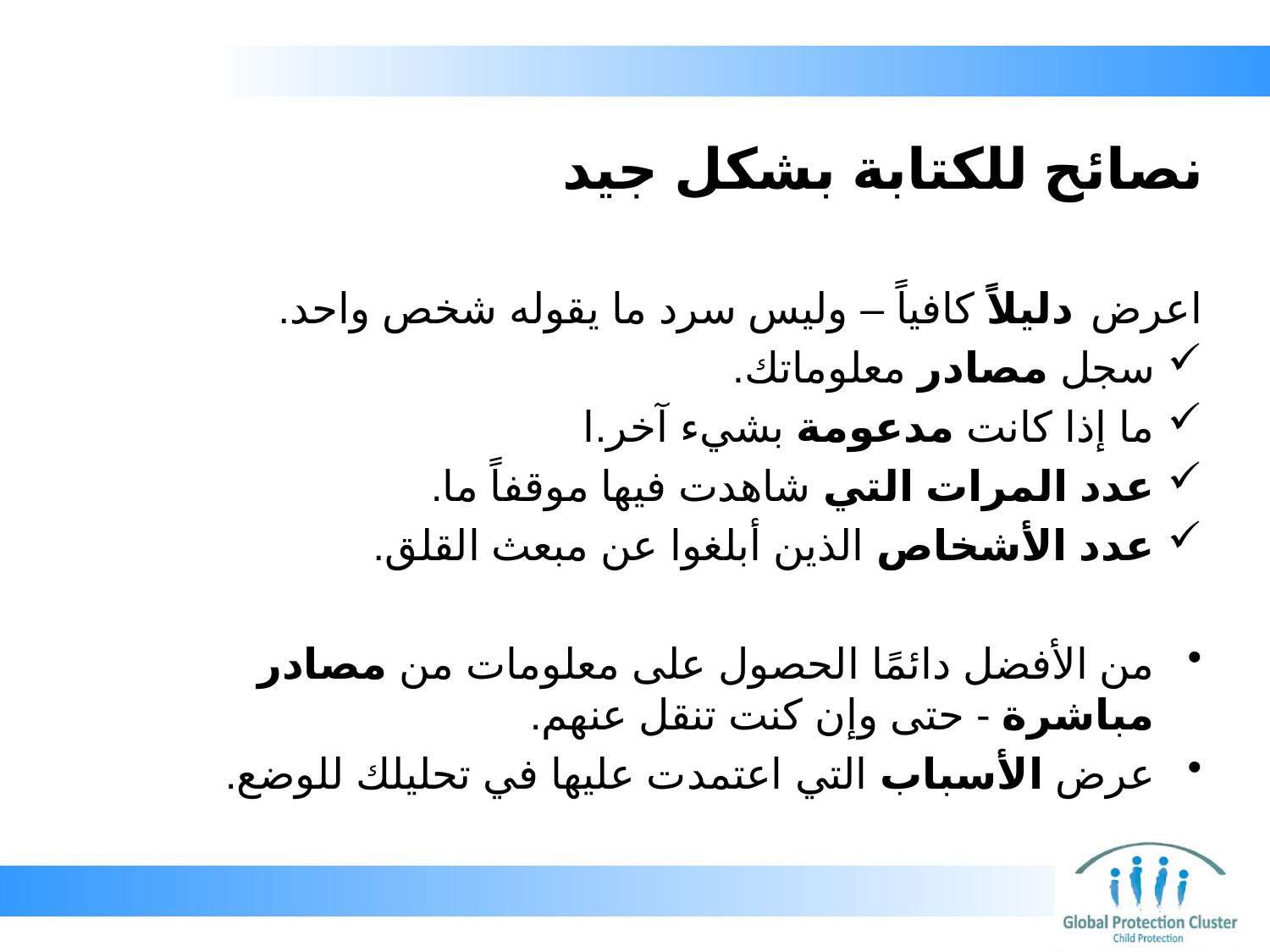

# نصائح للكتابة بشكل جيد

اعرض دليلاً كافياً – وليس سرد ما يقوله شخص واحد.
سجل مصادر معلوماتك.
ما إذا كانت مدعومة بشيء آخر.ا
عدد المرات التي شاهدت فيها موقفاً ما.
عدد الأشخاص الذين أبلغوا عن مبعث القلق.

من الأفضل دائمًا الحصول على معلومات من مصادر مباشرة - حتى وإن كنت تنقل عنهم.
عرض الأسباب التي اعتمدت عليها في تحليلك للوضع.